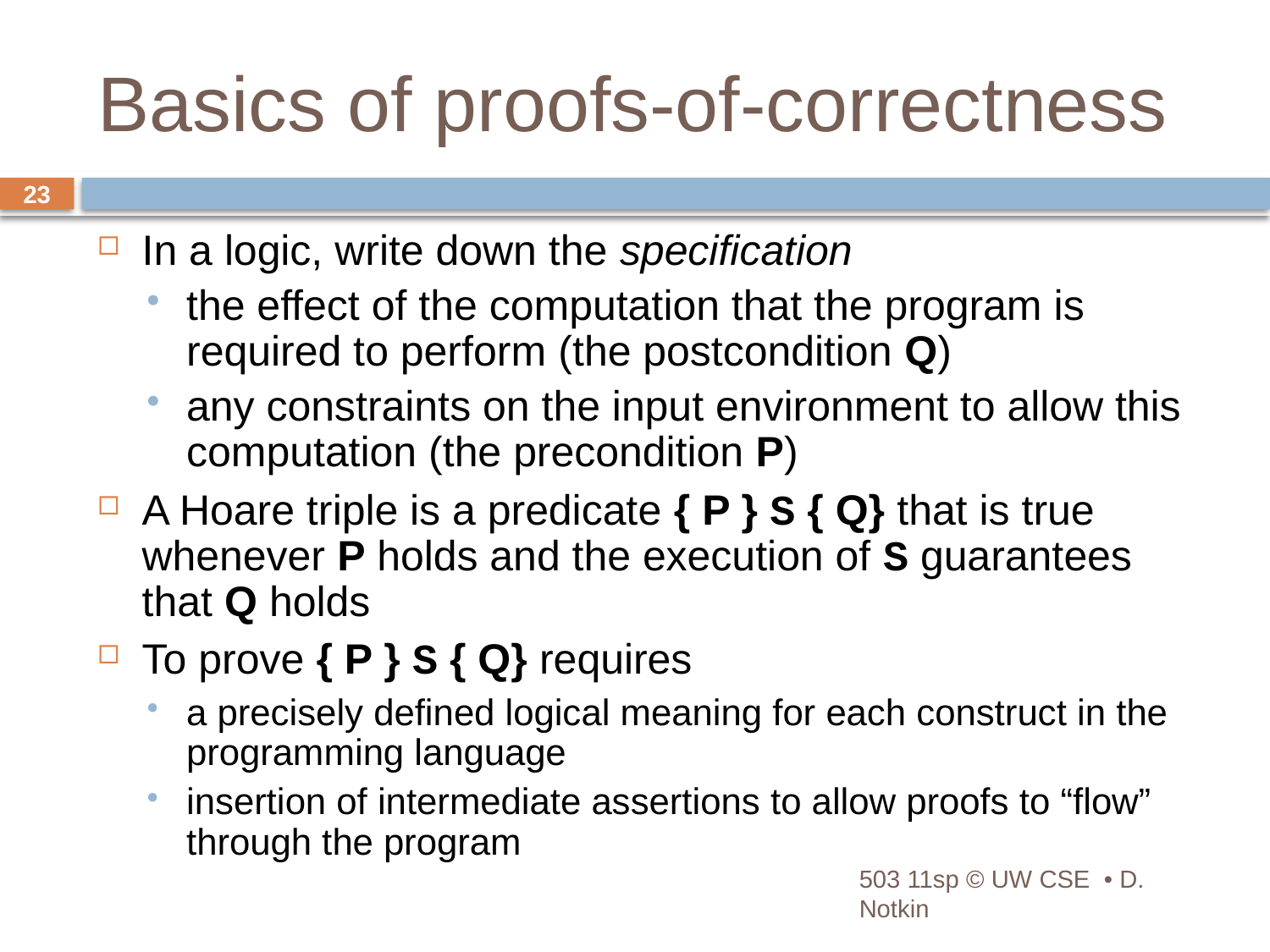

# Basics of proofs-of-correctness
23
In a logic, write down the specification
the effect of the computation that the program is required to perform (the postcondition Q)
any constraints on the input environment to allow this computation (the precondition P)
A Hoare triple is a predicate { P } S { Q} that is true whenever P holds and the execution of S guarantees that Q holds
To prove { P } S { Q} requires
a precisely defined logical meaning for each construct in the programming language
insertion of intermediate assertions to allow proofs to “flow” through the program
503 11sp © UW CSE  • D. Notkin